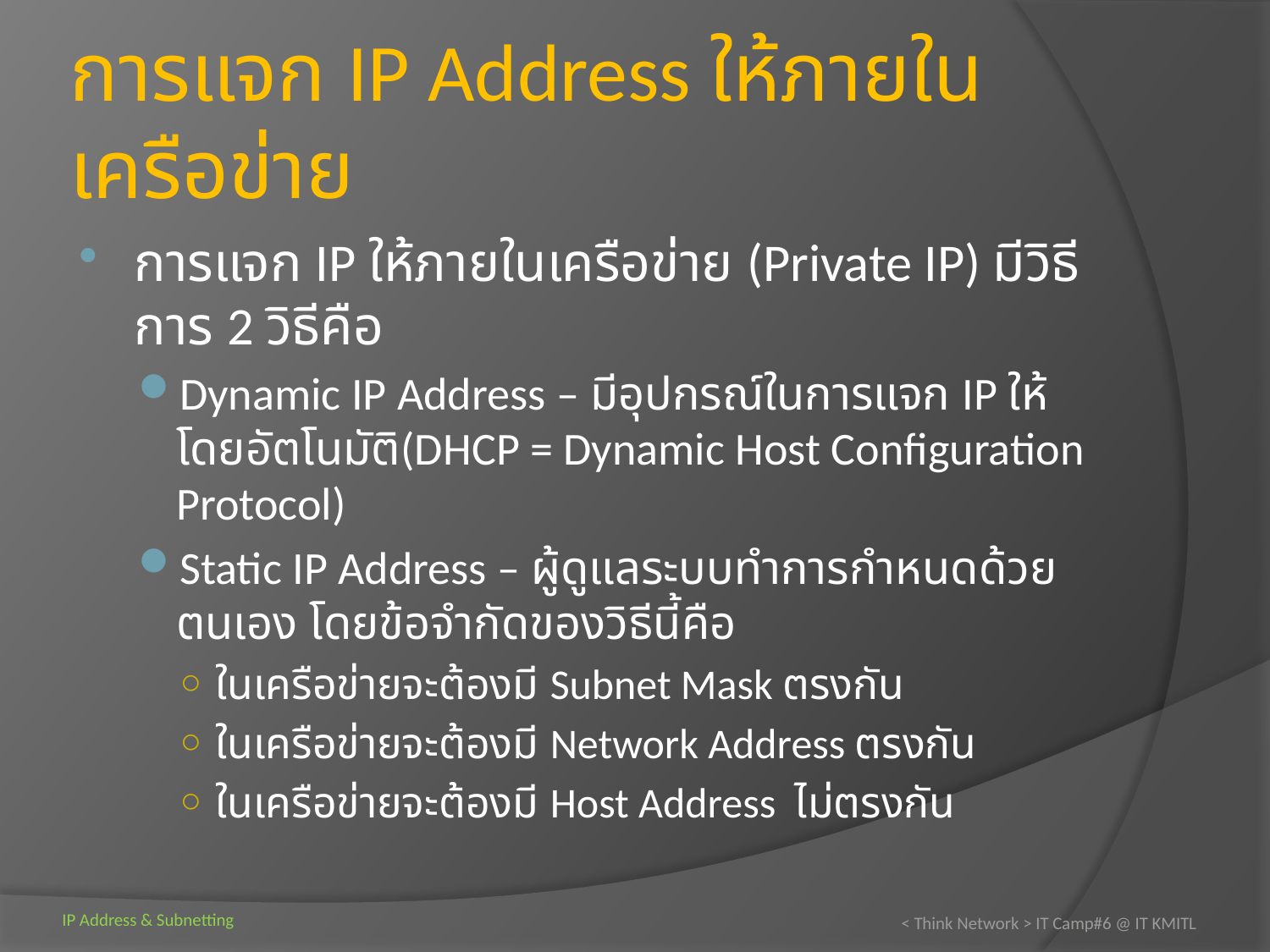

# การแจก IP Address ให้ภายในเครือข่าย
การแจก IP ให้ภายในเครือข่าย (Private IP) มีวิธีการ 2 วิธีคือ
Dynamic IP Address – มีอุปกรณ์ในการแจก IP ให้โดยอัตโนมัติ(DHCP = Dynamic Host Configuration Protocol)
Static IP Address – ผู้ดูแลระบบทำการกำหนดด้วยตนเอง โดยข้อจำกัดของวิธีนี้คือ
ในเครือข่ายจะต้องมี Subnet Mask ตรงกัน
ในเครือข่ายจะต้องมี Network Address ตรงกัน
ในเครือข่ายจะต้องมี Host Address  ไม่ตรงกัน
< Think Network > IT Camp#6 @ IT KMITL